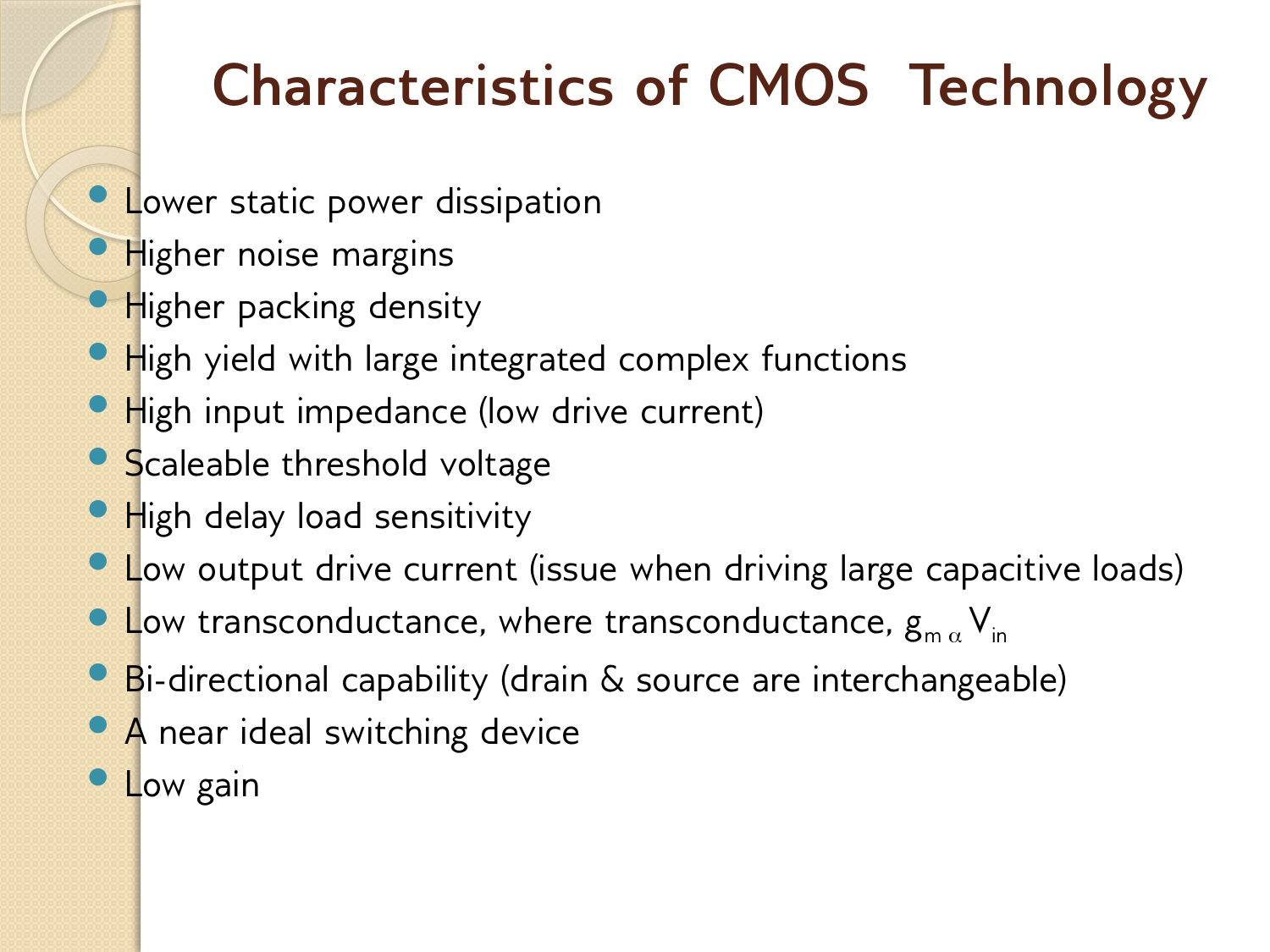

# Characteristics of CMOS  Technology
Lower static power dissipation
Higher noise margins
Higher packing density
High yield with large integrated complex functions
High input impedance (low drive current)
Scaleable threshold voltage
High delay load sensitivity
Low output drive current (issue when driving large capacitive loads)
Low transconductance, where transconductance, gm α Vin
Bi-directional capability (drain & source are interchangeable)
A near ideal switching device
Low gain